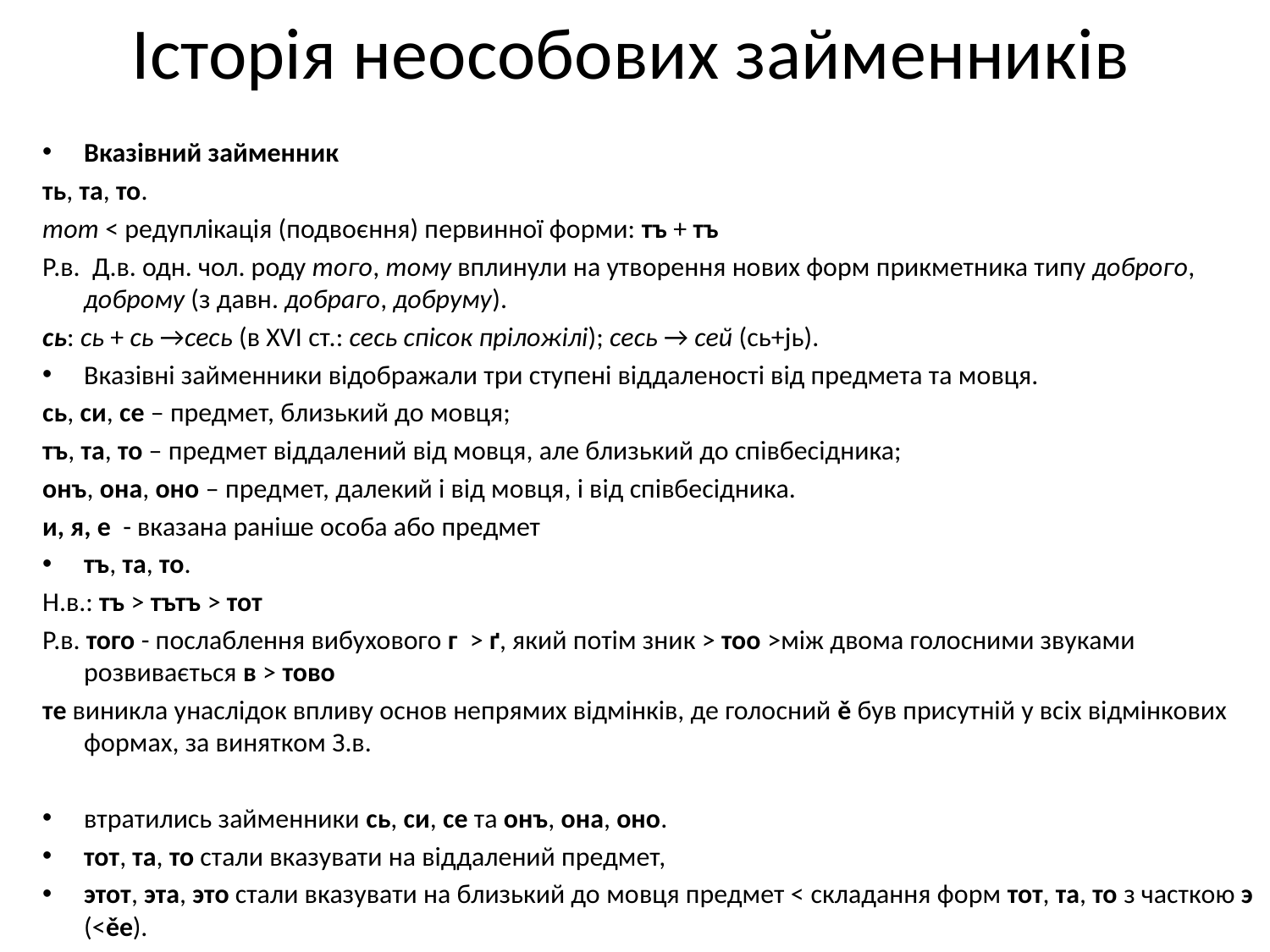

# Історія неособових займенників
Вказівний займенник
ть, та, то.
тот < редуплікація (подвоєння) первинної форми: тъ + тъ
Р.в.  Д.в. одн. чол. роду того, тому вплинули на утворення нових форм прикметника типу доброго, доброму (з давн. добраго, добруму).
сь: сь + сь →сесь (в XVI ст.: сесь спісок пріложілі); сесь → сей (сь+jь).
Вказівні займенники відображали три ступені віддаленості від предмета та мовця.
сь, си, се – предмет, близький до мовця;
тъ, та, то – предмет віддалений від мовця, але близький до співбесідника;
онъ, она, оно – предмет, далекий і від мовця, і від співбесідника.
и, я, е  - вказана раніше особа або предмет
тъ, та, то.
Н.в.: тъ > тътъ > тот
Р.в. того - послаблення вибухового г  > ґ, який потім зник > тоо >між двома голосними звуками розвивається в > тово
те виникла унаслідок впливу основ непрямих відмінків, де голосний ě був присутній у всіх відмінкових формах, за винятком З.в.

втратились займенники сь, си, се та онъ, она, оно.
тот, та, то стали вказувати на віддалений предмет,
этот, эта, это стали вказувати на близький до мовця предмет < складання форм тот, та, то з часткою э (<ěe).